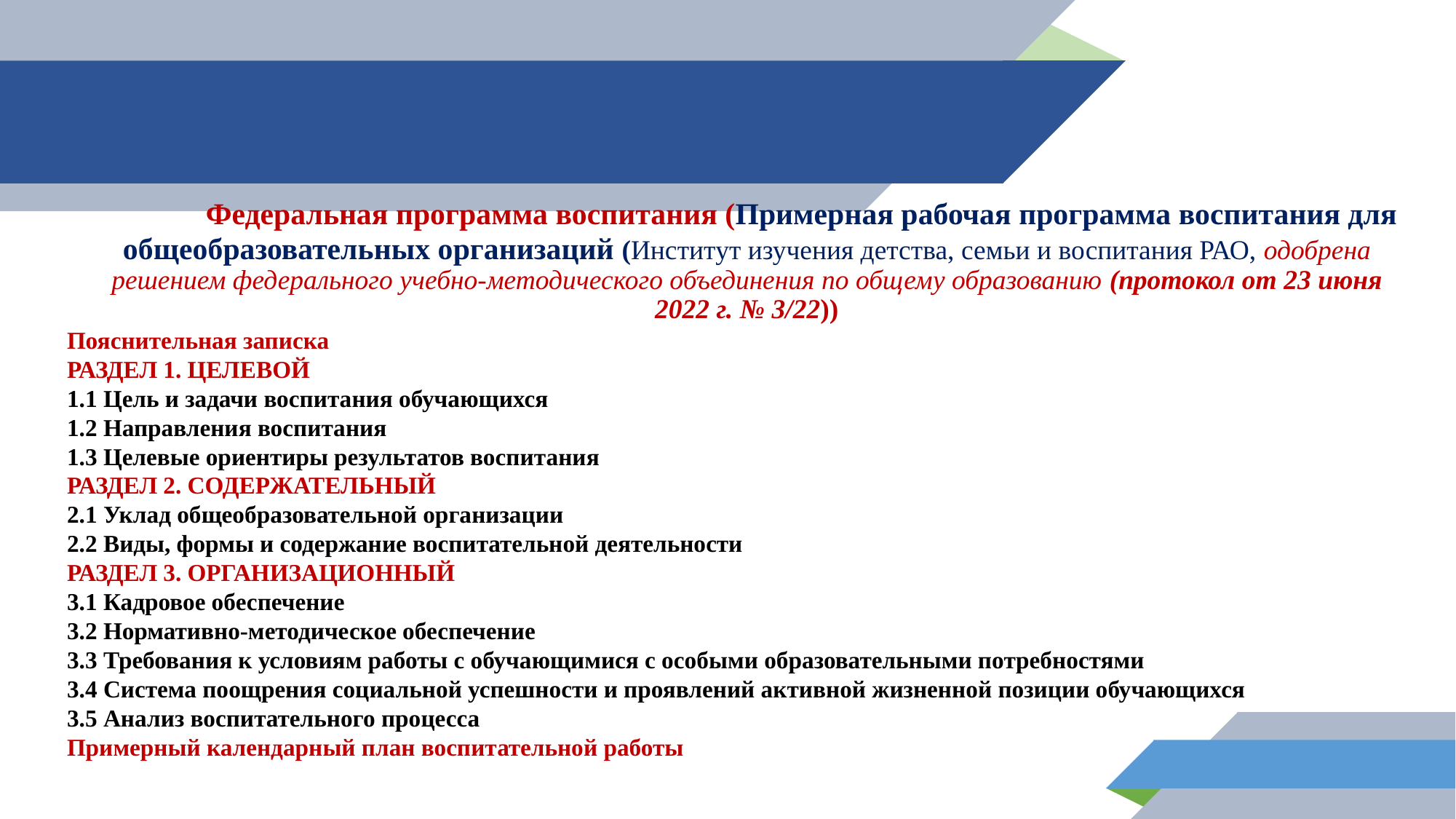

Федеральная программа воспитания (Примерная рабочая программа воспитания для общеобразовательных организаций (Институт изучения детства, семьи и воспитания РАО, одобрена решением федерального учебно-методического объединения по общему образованию (протокол от 23 июня 2022 г. № 3/22))
Пояснительная записка
РАЗДЕЛ 1. ЦЕЛЕВОЙ
1.1 Цель и задачи воспитания обучающихся
1.2 Направления воспитания
1.3 Целевые ориентиры результатов воспитания
РАЗДЕЛ 2. СОДЕРЖАТЕЛЬНЫЙ
2.1 Уклад общеобразовательной организации
2.2 Виды, формы и содержание воспитательной деятельности
РАЗДЕЛ 3. ОРГАНИЗАЦИОННЫЙ
3.1 Кадровое обеспечение
3.2 Нормативно-методическое обеспечение
3.3 Требования к условиям работы с обучающимися с особыми образовательными потребностями
3.4 Система поощрения социальной успешности и проявлений активной жизненной позиции обучающихся
3.5 Анализ воспитательного процесса
Примерный календарный план воспитательной работы